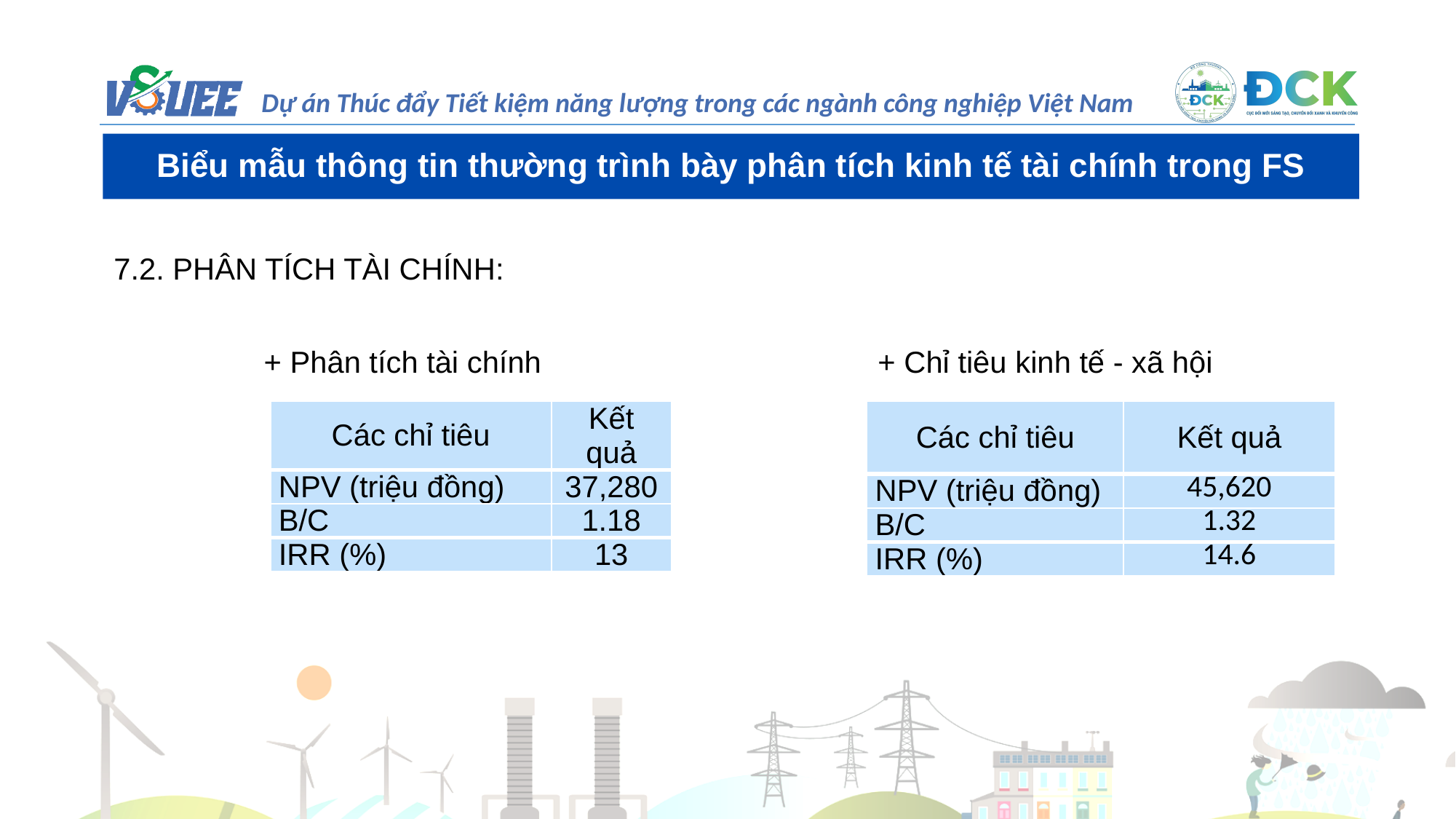

Biểu mẫu thông tin thường trình bày phân tích kinh tế tài chính trong FS
7.2. PHÂN TÍCH TÀI CHÍNH:
+ Phân tích tài chính
+ Chỉ tiêu kinh tế - xã hội
| Các chỉ tiêu | Kết quả |
| --- | --- |
| NPV (triệu đồng) | 37,280 |
| B/C | 1.18 |
| IRR (%) | 13 |
| Các chỉ tiêu | Kết quả |
| --- | --- |
| NPV (triệu đồng) | 45,620 |
| B/C | 1.32 |
| IRR (%) | 14.6 |
8